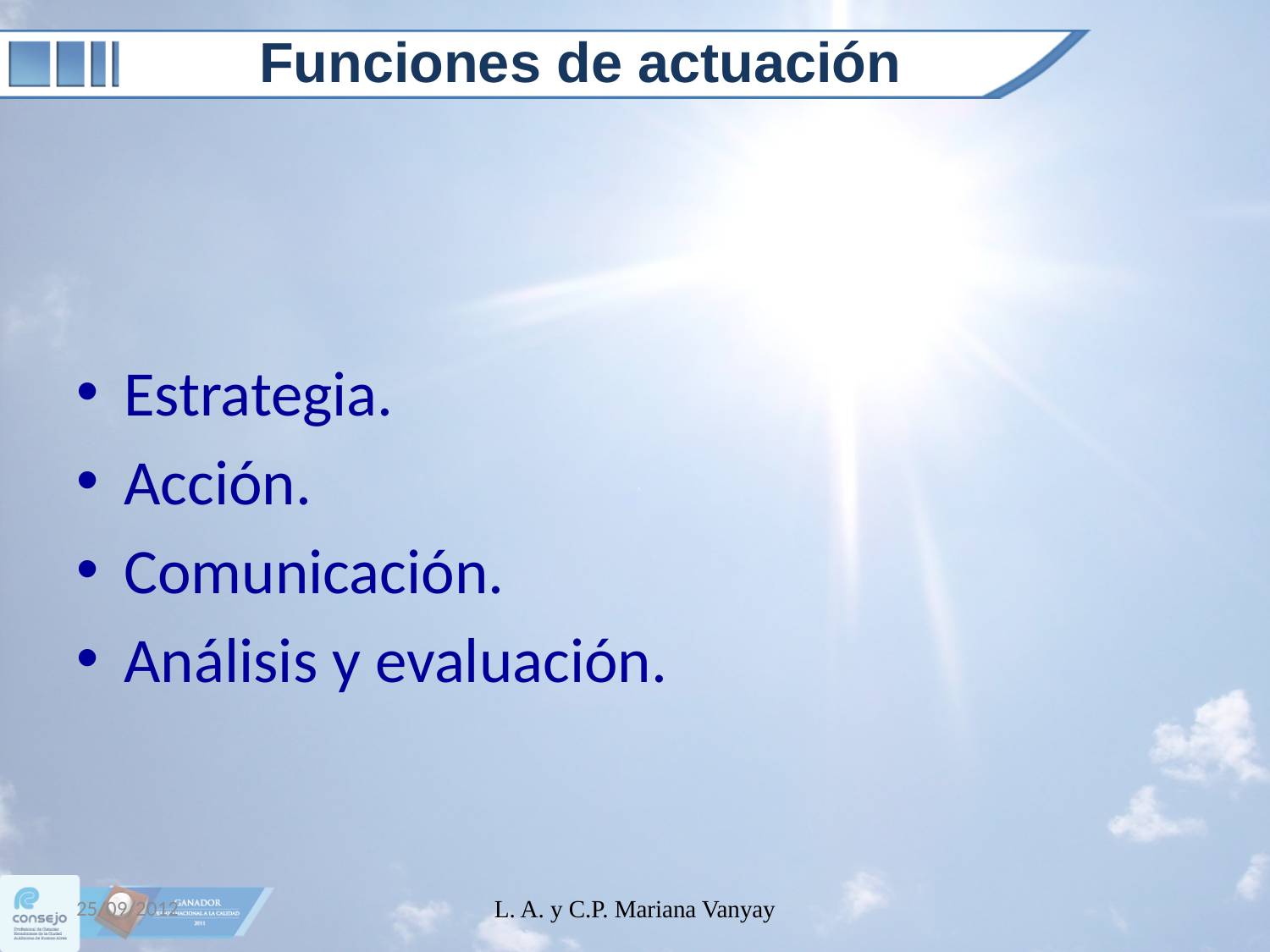

# Funciones de actuación

Estrategia.
Acción.
Comunicación.
Análisis y evaluación.

25/09/2012
L. A. y C.P. Mariana Vanyay